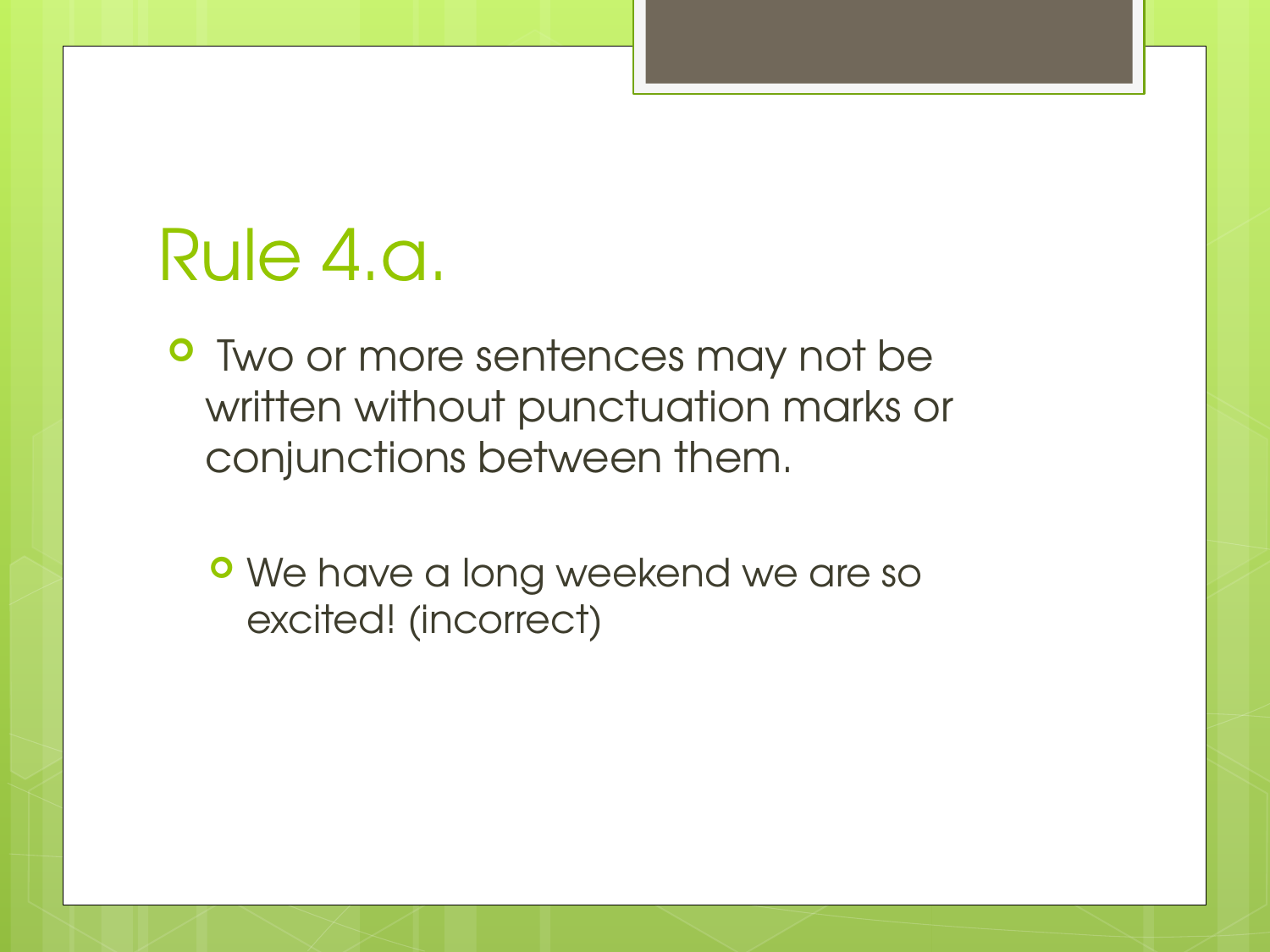

# Rule 4.a.
 Two or more sentences may not be written without punctuation marks or conjunctions between them.

We have a long weekend we are so excited! (incorrect)